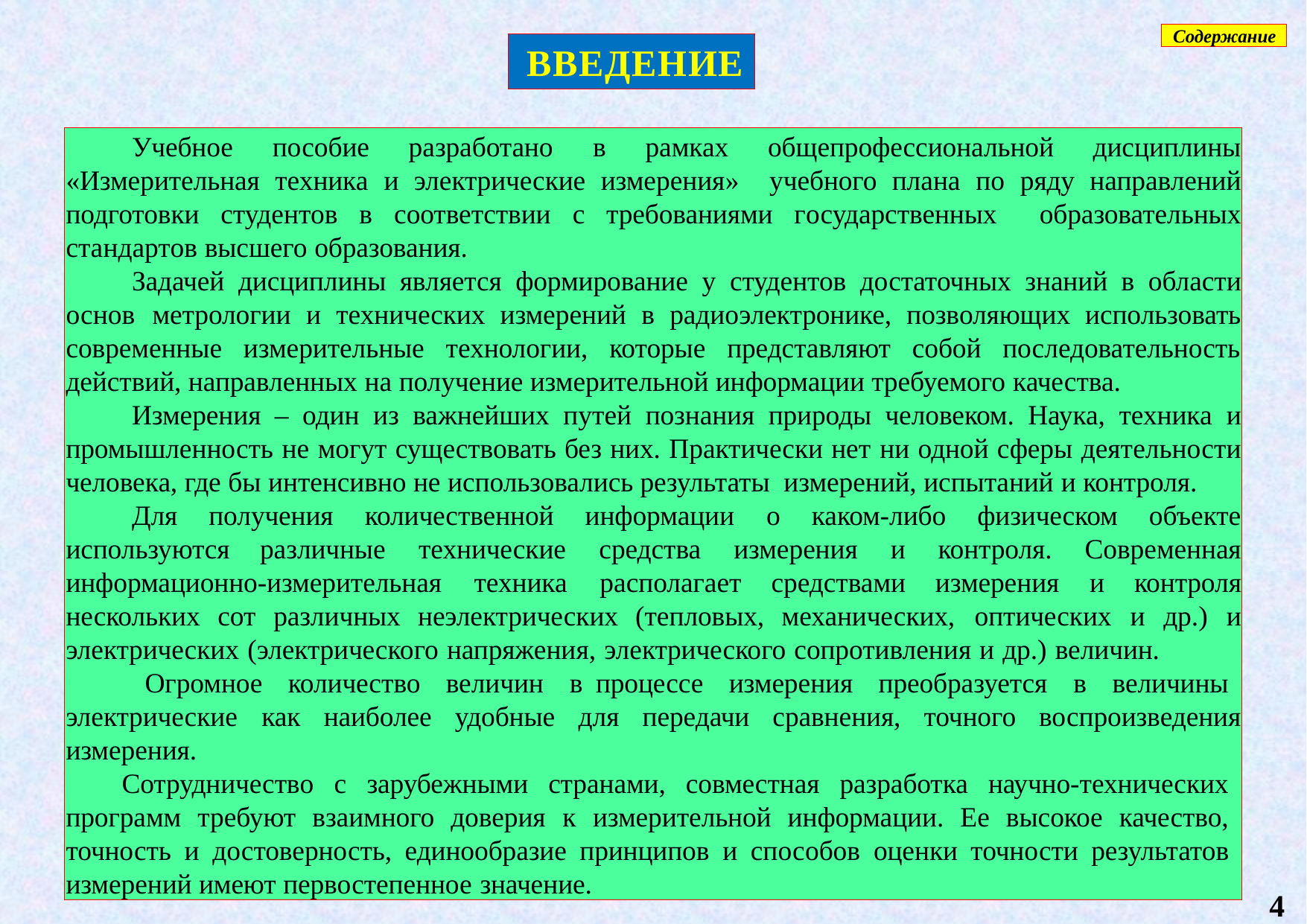

Содержание
ВВЕДЕНИЕ
Учебное пособие разработано в рамках общепрофессиональной дисциплины «Измерительная техника и электрические измерения»  учебного плана по ряду направлений подготовки студентов в соответствии с требованиями государственных  образовательных стандартов высшего образования.
Задачей дисциплины является формирование у студентов достаточных знаний в области основ метрологии и технических измерений в радиоэлектронике, позволяющих использовать современные измерительные технологии, которые представляют собой последовательность действий, направленных на получение измерительной информации требуемого качества.
Измерения – один из важнейших путей познания природы человеком. Наука, техника и промышленность не могут существовать без них. Практически нет ни одной сферы деятельности человека, где бы интенсивно не использовались результаты  измерений, испытаний и контроля.
Для получения количественной информации о каком-либо физическом объекте используются различные технические средства измерения и контроля. Современная информационно-измерительная техника располагает средствами измерения и контроля нескольких сот различных неэлектрических (тепловых, механических, оптических и др.) и электрических (электрического напряжения, электрического сопротивления и др.) величин.
 Огромное  количество  величин  в процессе  измерения  преобразуется  в  величины  электрические как наиболее удобные для передачи сравнения, точного воспроизведения измерения.
Сотрудничество с зарубежными странами, совместная разработка научно-технических программ требуют взаимного доверия к измерительной информации. Ее высокое качество, точность и достоверность, единообразие принципов и способов оценки точности результатов измерений имеют первостепенное значение.
4
4